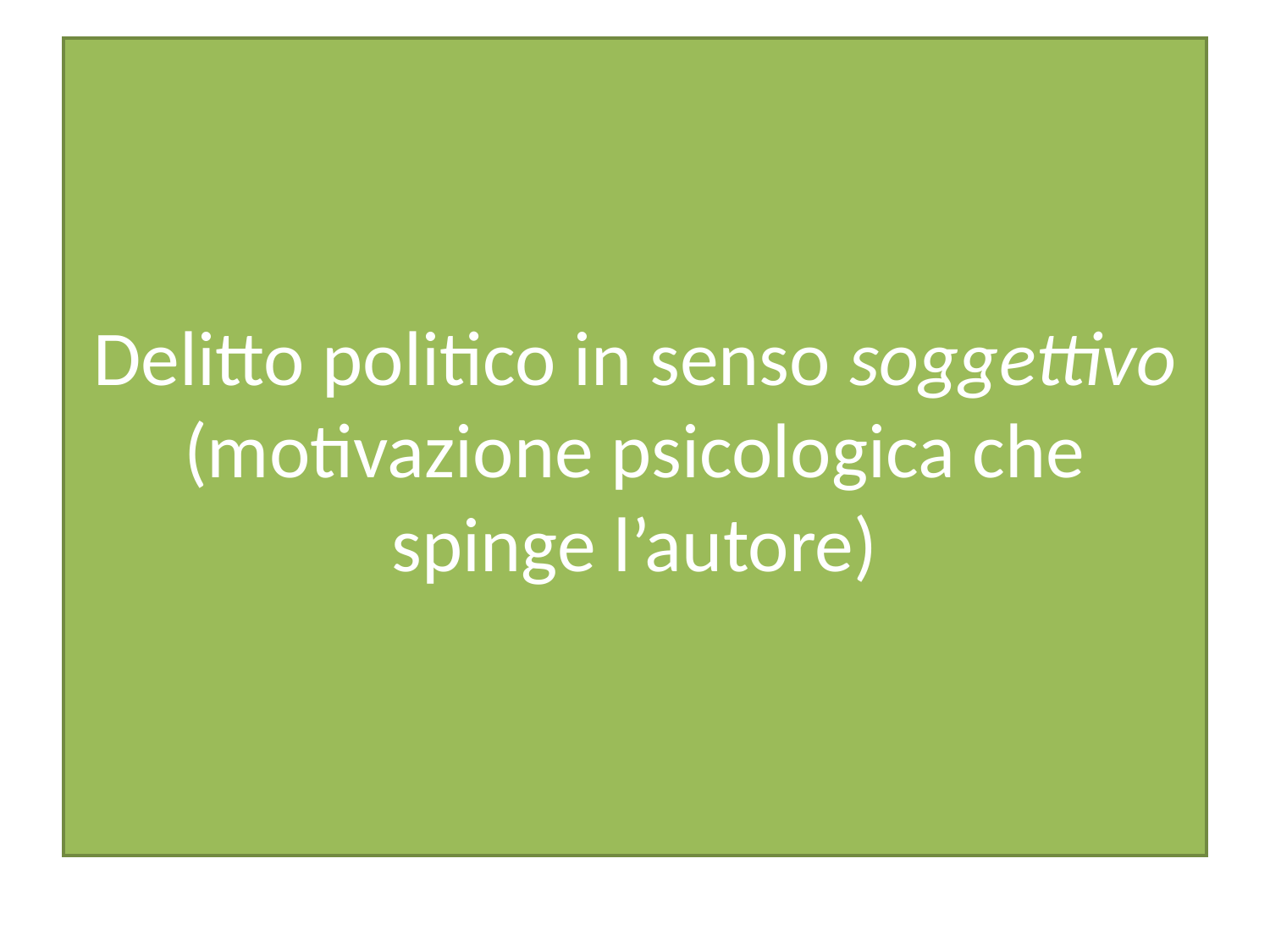

# Delitto politico in senso soggettivo (motivazione psicologica che spinge l’autore)